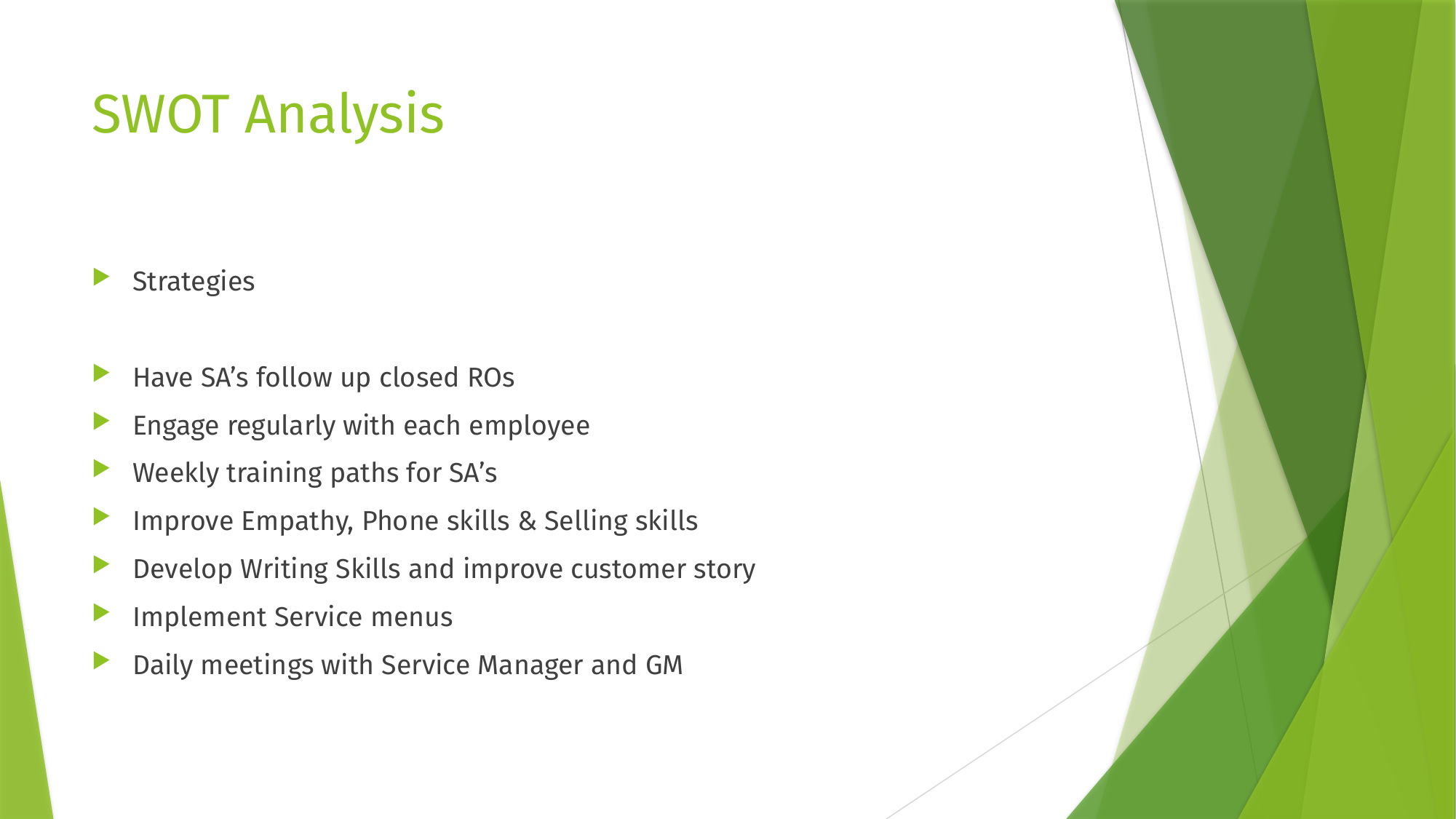

# SWOT Analysis
Strategies

Have SA’s follow up closed ROs
Engage regularly with each employee
Weekly training paths for SA’s
Improve Empathy, Phone skills & Selling skills
Develop Writing Skills and improve customer story
Implement Service menus
Daily meetings with Service Manager and GM